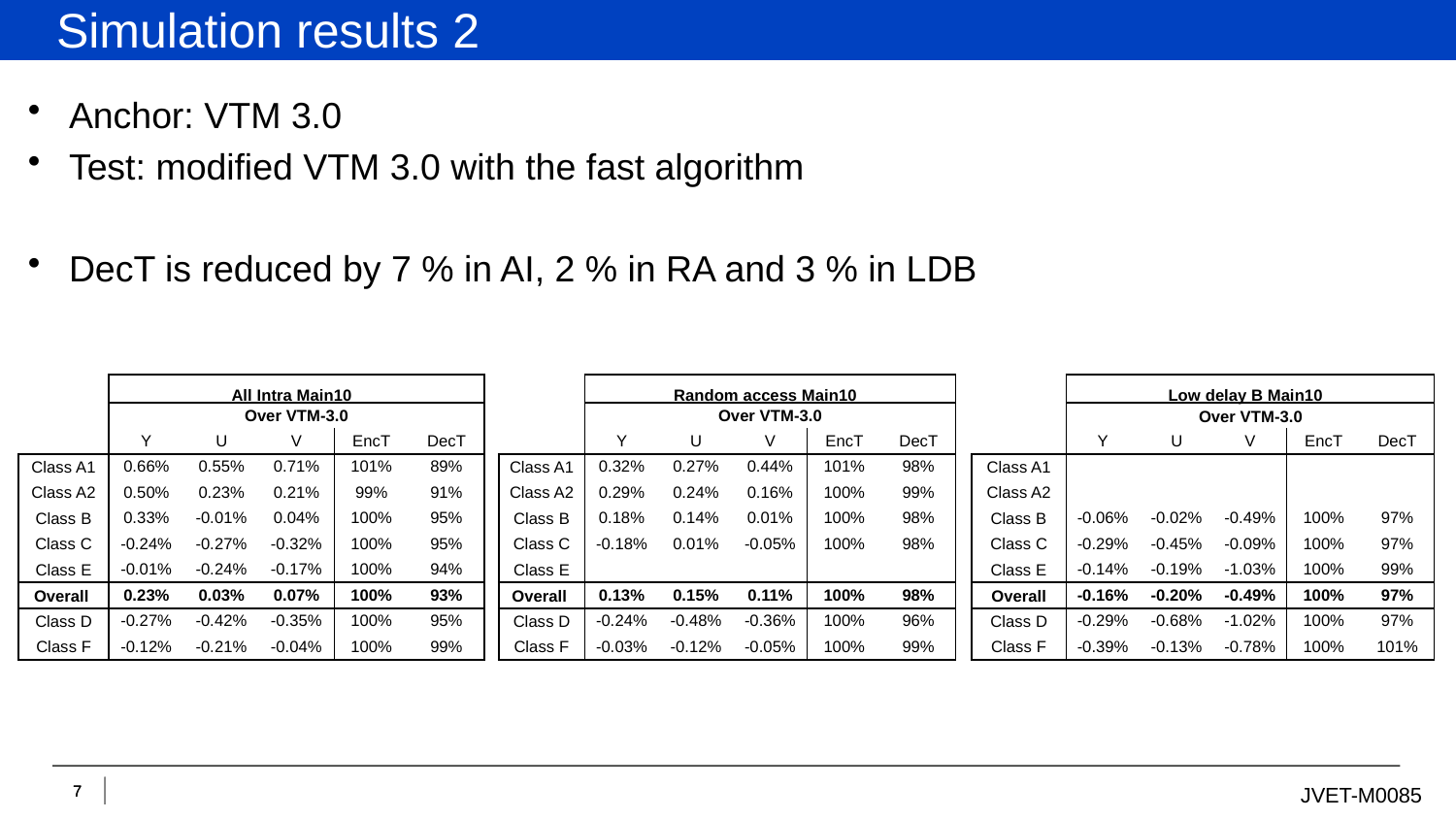

Simulation results 2
Anchor: VTM 3.0
Test: modified VTM 3.0 with the fast algorithm

DecT is reduced by 7 % in AI, 2 % in RA and 3 % in LDB
|  | All Intra Main10 |  |  |  |  |
| --- | --- | --- | --- | --- | --- |
|  | Over VTM-3.0 |  |  |  |  |
|  | Y | U | V | EncT | DecT |
| Class A1 | 0.66% | 0.55% | 0.71% | 101% | 89% |
| Class A2 | 0.50% | 0.23% | 0.21% | 99% | 91% |
| Class B | 0.33% | -0.01% | 0.04% | 100% | 95% |
| Class C | -0.24% | -0.27% | -0.32% | 100% | 95% |
| Class E | -0.01% | -0.24% | -0.17% | 100% | 94% |
| Overall | 0.23% | 0.03% | 0.07% | 100% | 93% |
| Class D | -0.27% | -0.42% | -0.35% | 100% | 95% |
| Class F | -0.12% | -0.21% | -0.04% | 100% | 99% |
|  | Random access Main10 |  |  |  |  |
| --- | --- | --- | --- | --- | --- |
|  | Over VTM-3.0 |  |  |  |  |
|  | Y | U | V | EncT | DecT |
| Class A1 | 0.32% | 0.27% | 0.44% | 101% | 98% |
| Class A2 | 0.29% | 0.24% | 0.16% | 100% | 99% |
| Class B | 0.18% | 0.14% | 0.01% | 100% | 98% |
| Class C | -0.18% | 0.01% | -0.05% | 100% | 98% |
| Class E |  |  |  |  |  |
| Overall | 0.13% | 0.15% | 0.11% | 100% | 98% |
| Class D | -0.24% | -0.48% | -0.36% | 100% | 96% |
| Class F | -0.03% | -0.12% | -0.05% | 100% | 99% |
|  | Low delay B Main10 |  |  |  |  |
| --- | --- | --- | --- | --- | --- |
|  | Over VTM-3.0 |  |  |  |  |
|  | Y | U | V | EncT | DecT |
| Class A1 |  |  |  |  |  |
| Class A2 |  |  |  |  |  |
| Class B | -0.06% | -0.02% | -0.49% | 100% | 97% |
| Class C | -0.29% | -0.45% | -0.09% | 100% | 97% |
| Class E | -0.14% | -0.19% | -1.03% | 100% | 99% |
| Overall | -0.16% | -0.20% | -0.49% | 100% | 97% |
| Class D | -0.29% | -0.68% | -1.02% | 100% | 97% |
| Class F | -0.39% | -0.13% | -0.78% | 100% | 101% |
7